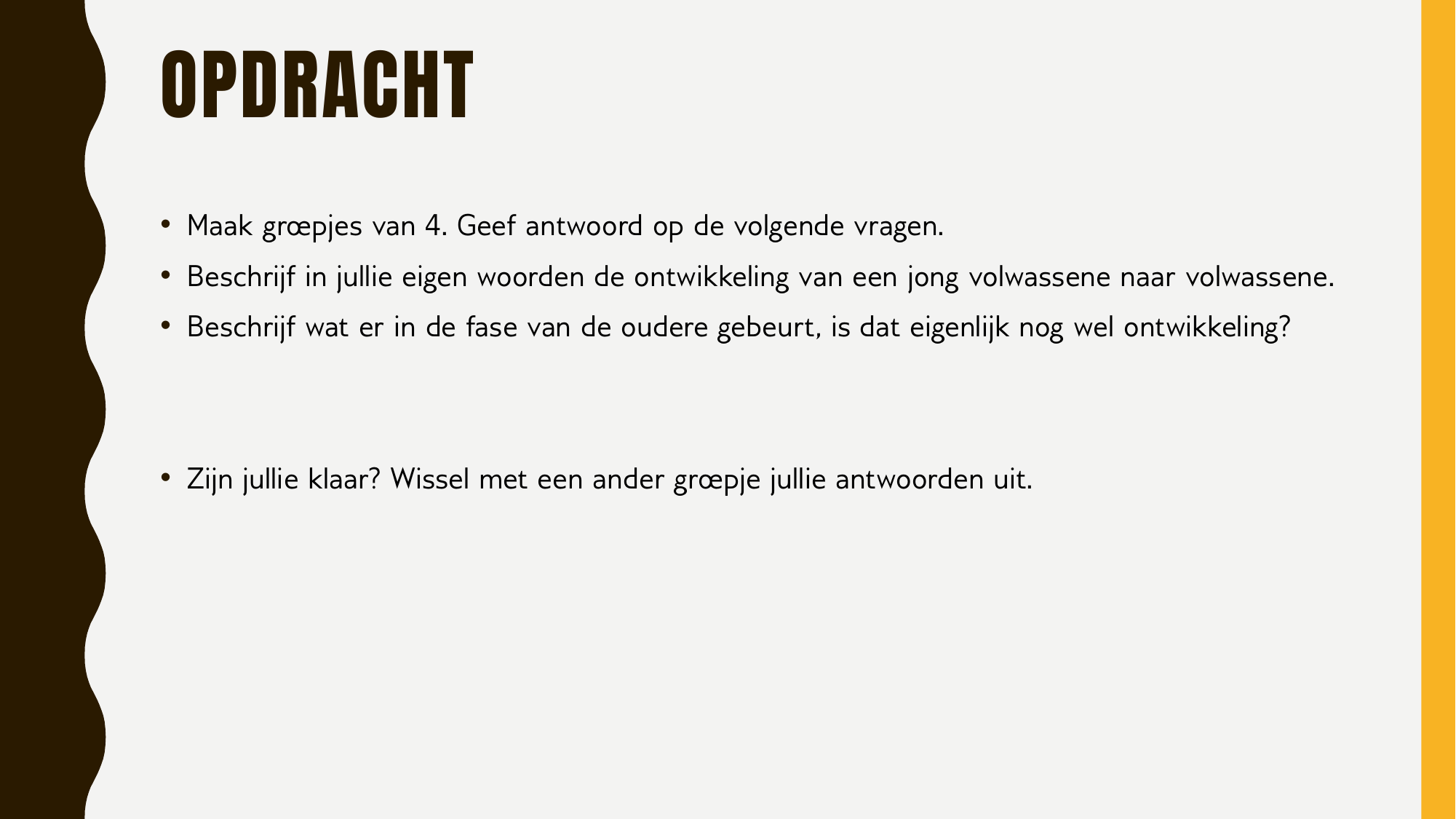

# Opdracht
Maak groepjes van 4. Geef antwoord op de volgende vragen.
Beschrijf in jullie eigen woorden de ontwikkeling van een jong volwassene naar volwassene.
Beschrijf wat er in de fase van de oudere gebeurt, is dat eigenlijk nog wel ontwikkeling?

Zijn jullie klaar? Wissel met een ander groepje jullie antwoorden uit.